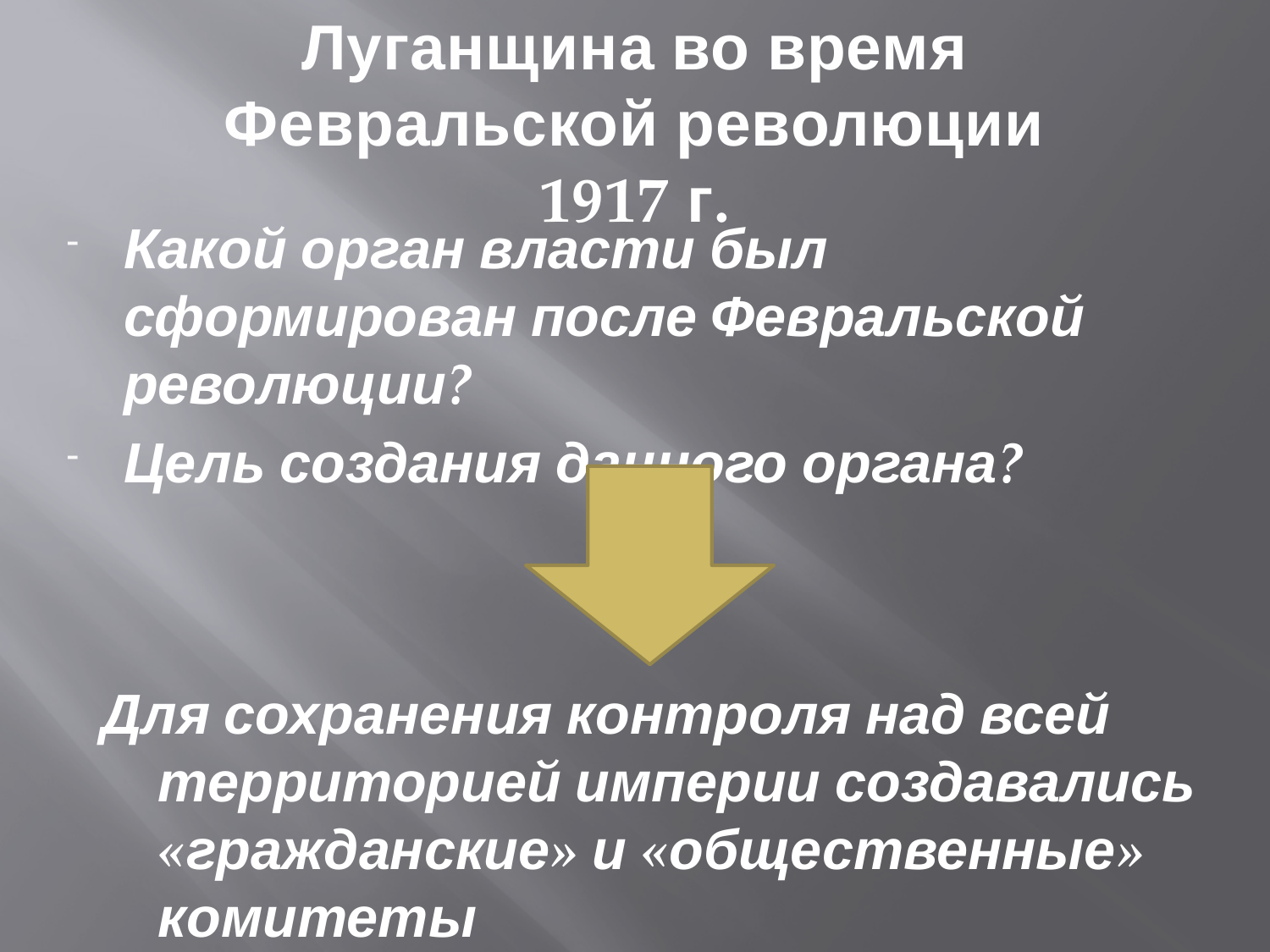

Луганщина во время Февральской революции 1917 г.
Какой орган власти был сформирован после Февральской революции?
Цель создания данного органа?

Для сохранения контроля над всей территорией империи создавались «гражданские» и «общественные» комитеты